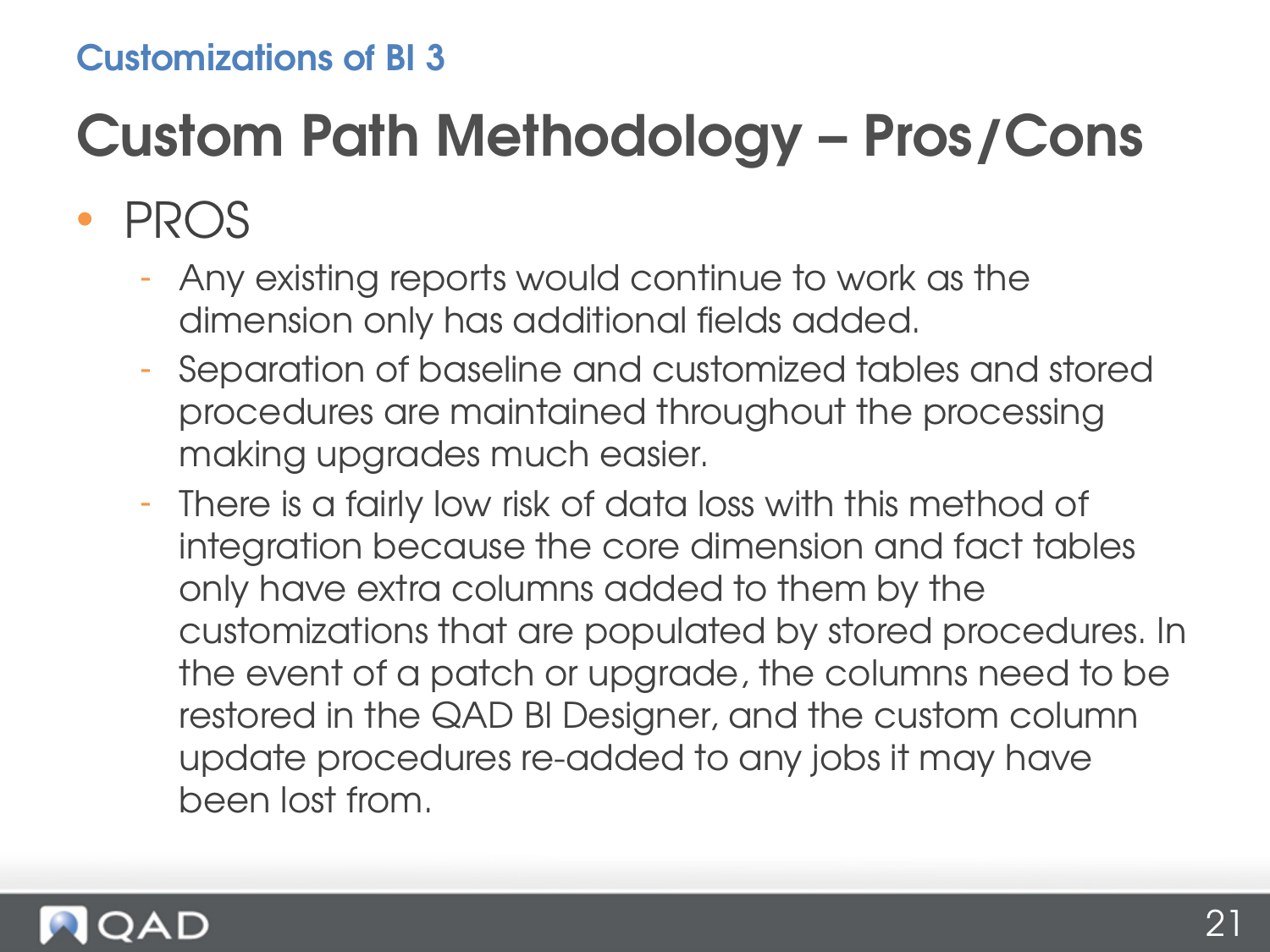

Customizations of BI 3
# Custom Path Methodology – Pros/Cons
PROS
Any existing reports would continue to work as the dimension only has additional fields added.
Separation of baseline and customized tables and stored procedures are maintained throughout the processing making upgrades much easier.
There is a fairly low risk of data loss with this method of integration because the core dimension and fact tables only have extra columns added to them by the customizations that are populated by stored procedures. In the event of a patch or upgrade, the columns need to be restored in the QAD BI Designer, and the custom column update procedures re-added to any jobs it may have been lost from.
21